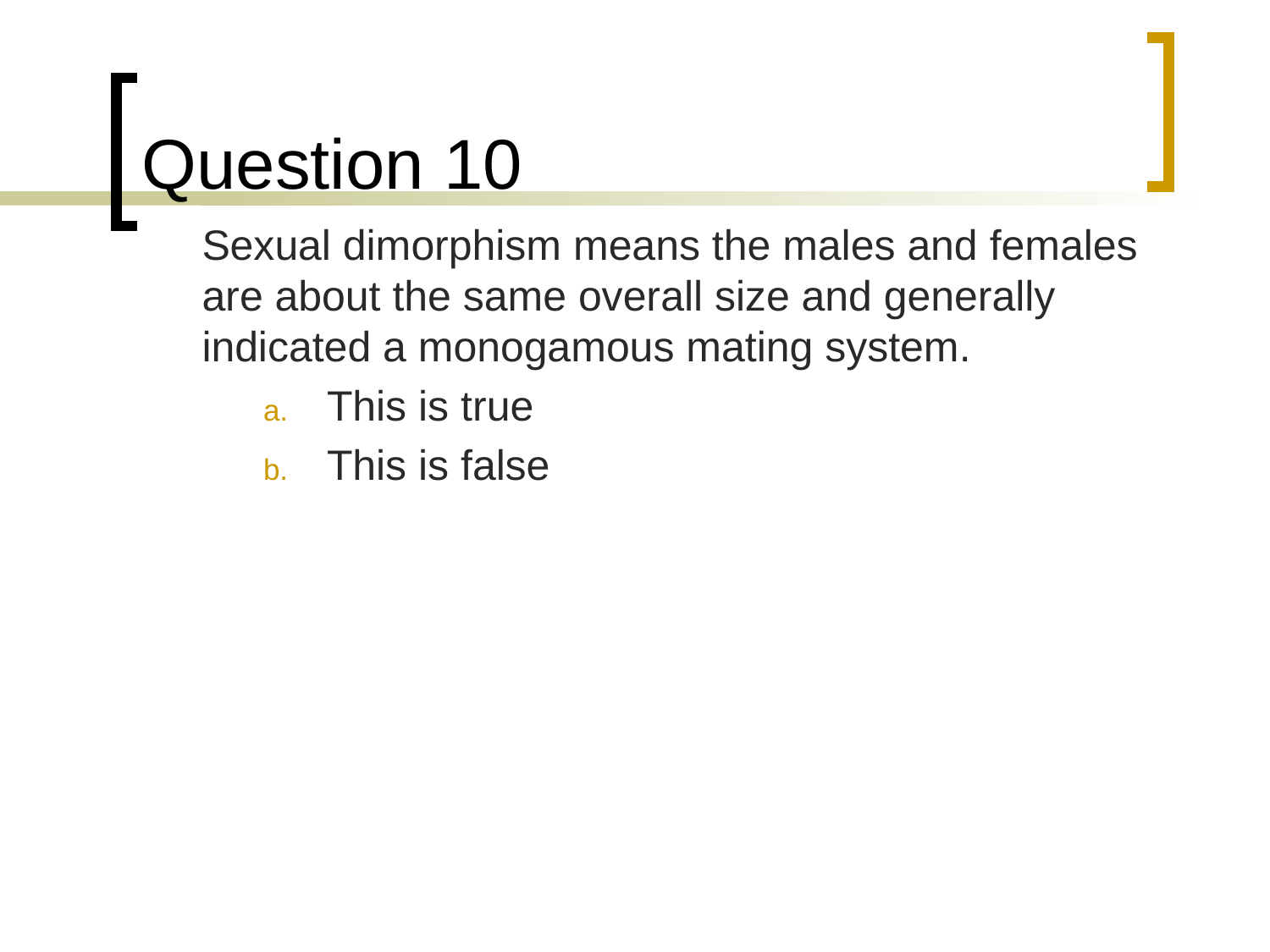

# Question 10
	Sexual dimorphism means the males and females are about the same overall size and generally indicated a monogamous mating system.
This is true
This is false